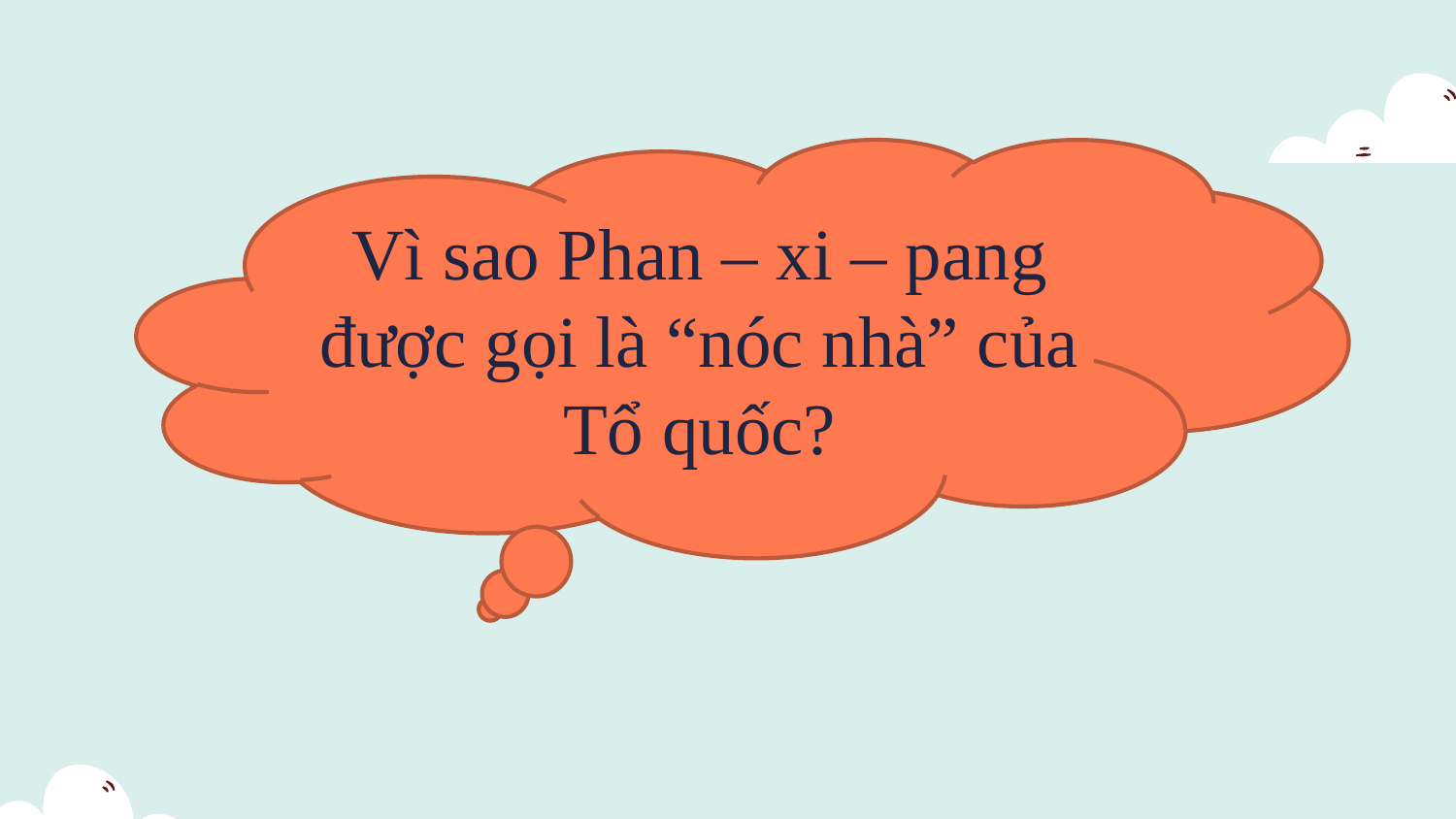

Vì sao Phan – xi – pang được gọi là “nóc nhà” của Tổ quốc?